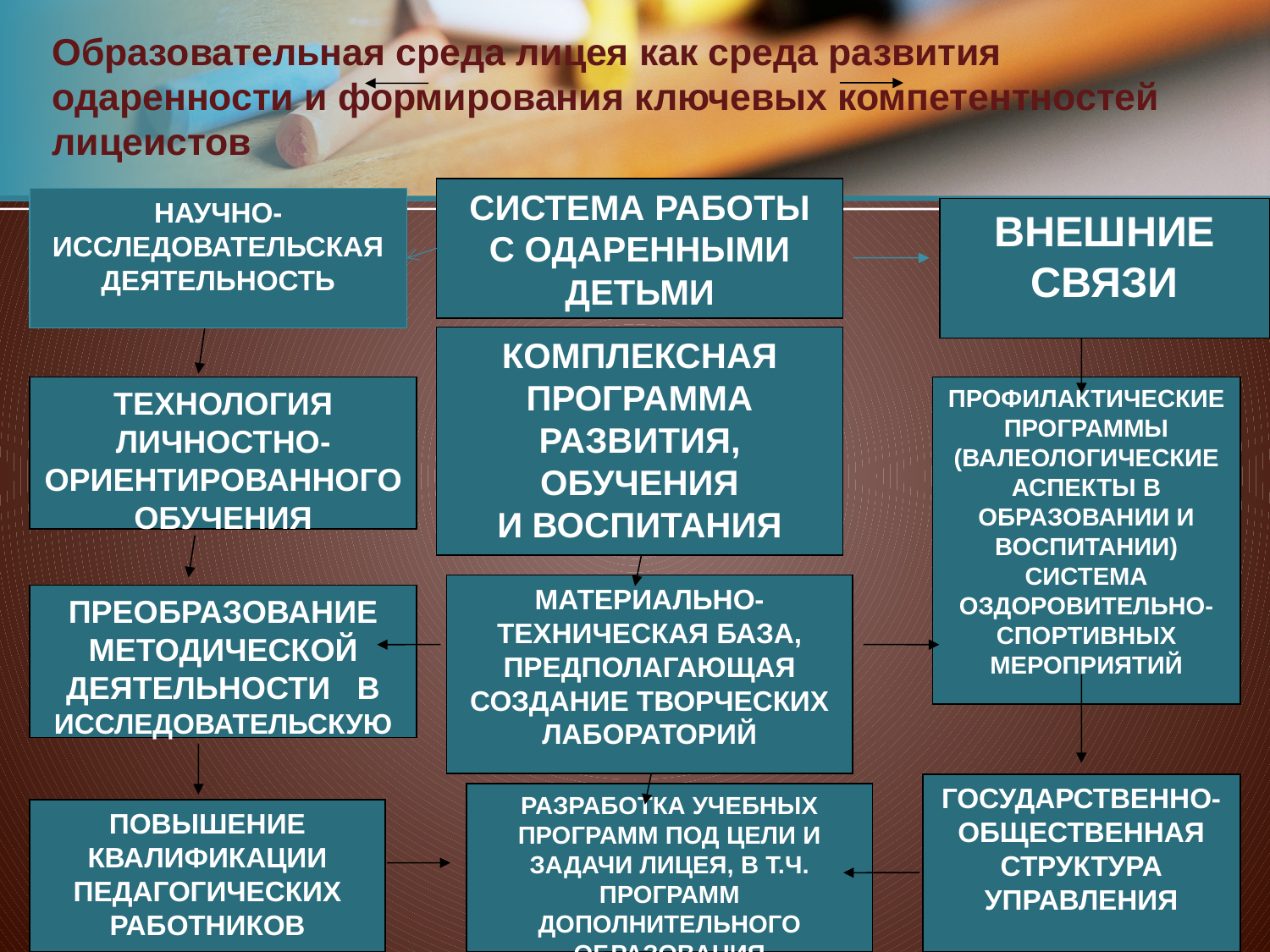

# Образовательная среда лицея как среда развития одаренности и формирования ключевых компетентностей лицеистов

СИСТЕМА РАБОТЫ
С ОДАРЕННЫМИ
ДЕТЬМИ
НАУЧНО-
ИССЛЕДОВАТЕЛЬСКАЯ
ДЕЯТЕЛЬНОСТЬ
ВНЕШНИЕ СВЯЗИ

КОМПЛЕКСНАЯ
ПРОГРАММА
РАЗВИТИЯ, ОБУЧЕНИЯ
И ВОСПИТАНИЯ
ТЕХНОЛОГИЯ
ЛИЧНОСТНО-ОРИЕНТИРОВАННОГО ОБУЧЕНИЯ
ПРОФИЛАКТИЧЕСКИЕ ПРОГРАММЫ (ВАЛЕОЛОГИЧЕСКИЕ АСПЕКТЫ В ОБРАЗОВАНИИ И ВОСПИТАНИИ)
СИСТЕМА ОЗДОРОВИТЕЛЬНО-СПОРТИВНЫХ МЕРОПРИЯТИЙ

МАТЕРИАЛЬНО-
ТЕХНИЧЕСКАЯ БАЗА,
ПРЕДПОЛАГАЮЩАЯ
СОЗДАНИЕ ТВОРЧЕСКИХ
ЛАБОРАТОРИЙ
ПРЕОБРАЗОВАНИЕ
МЕТОДИЧЕСКОЙ
ДЕЯТЕЛЬНОСТИ   В
ИССЛЕДОВАТЕЛЬСКУЮ

ГОСУДАРСТВЕННО-
ОБЩЕСТВЕННАЯ СТРУКТУРА УПРАВЛЕНИЯ
РАЗРАБОТКА УЧЕБНЫХ ПРОГРАММ ПОД ЦЕЛИ И ЗАДАЧИ ЛИЦЕЯ, В Т.Ч. ПРОГРАММ ДОПОЛНИТЕЛЬНОГО ОБРАЗОВАНИЯ
ПОВЫШЕНИЕ КВАЛИФИКАЦИИ
ПЕДАГОГИЧЕСКИХ РАБОТНИКОВ